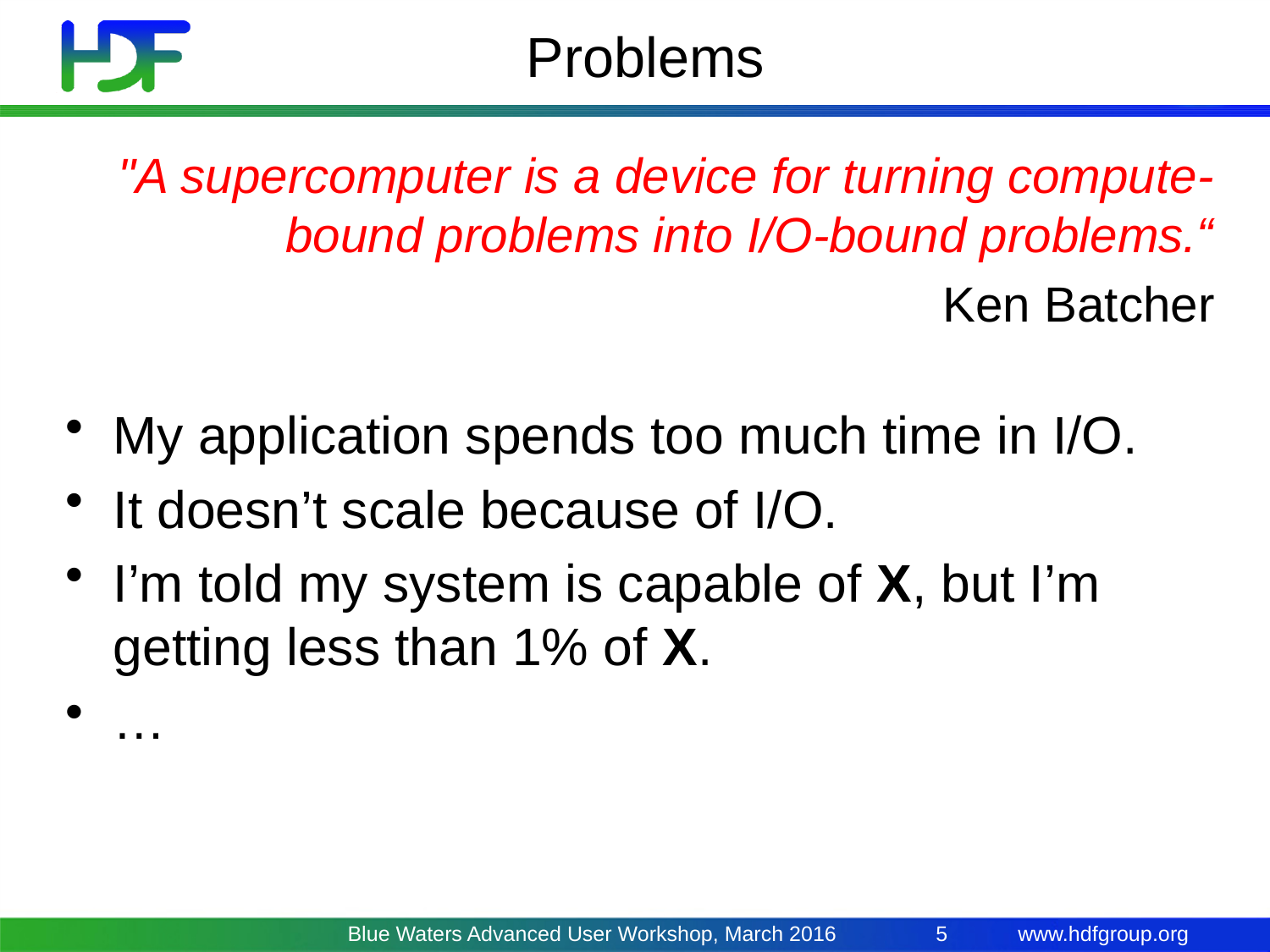

# Problems
"A supercomputer is a device for turning compute-bound problems into I/O-bound problems.“
Ken Batcher

My application spends too much time in I/O.
It doesn’t scale because of I/O.
I’m told my system is capable of X, but I’m getting less than 1% of X.
…

Blue Waters Advanced User Workshop, March 2016
5